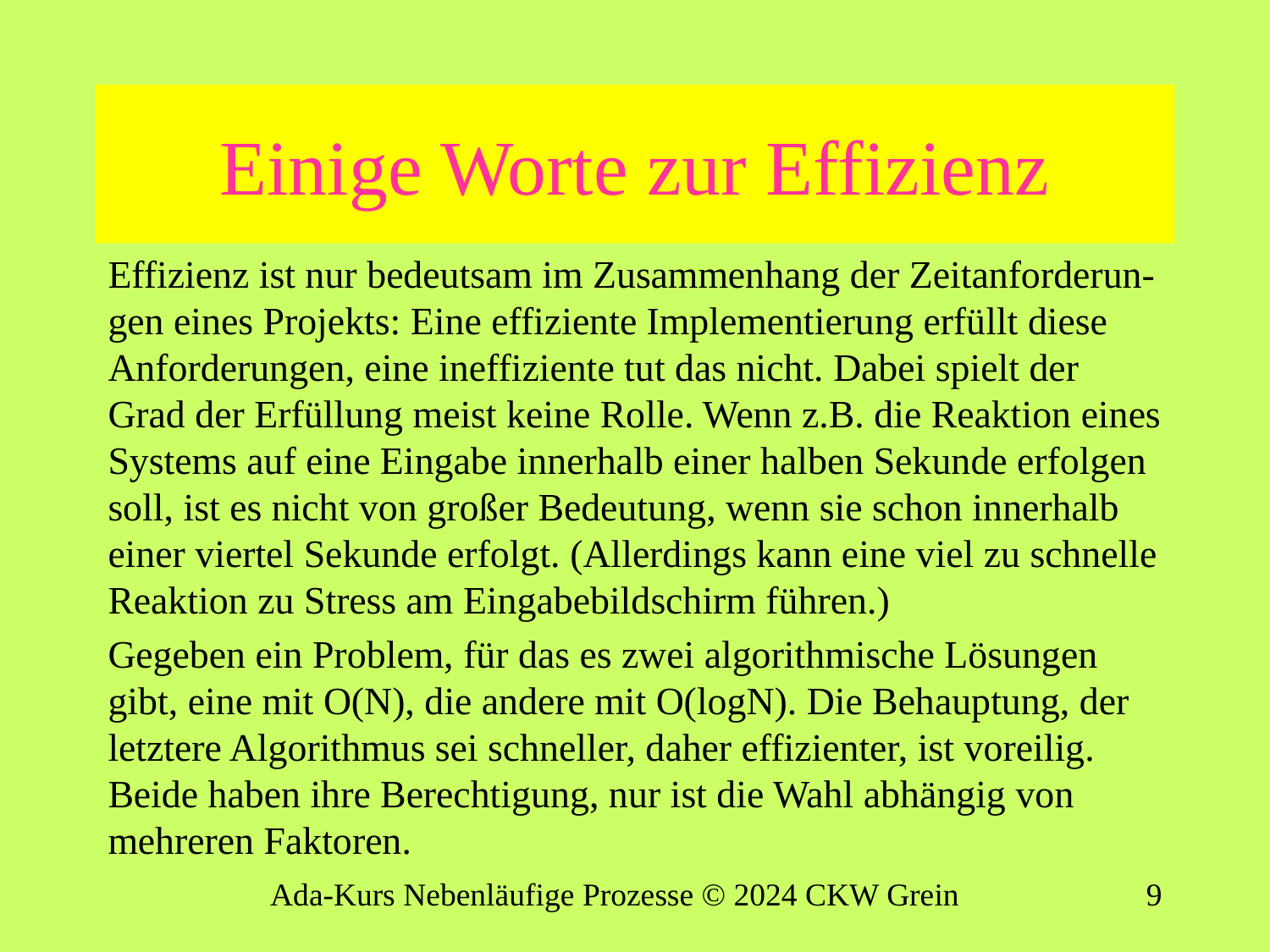

# Einige Worte zur Effizienz
Effizienz ist nur bedeutsam im Zusammenhang der Zeitanforderun-gen eines Projekts: Eine effiziente Implementierung erfüllt diese Anforderungen, eine ineffiziente tut das nicht. Dabei spielt der Grad der Erfüllung meist keine Rolle. Wenn z.B. die Reaktion eines Systems auf eine Eingabe innerhalb einer halben Sekunde erfolgen soll, ist es nicht von großer Bedeutung, wenn sie schon innerhalb einer viertel Sekunde erfolgt. (Allerdings kann eine viel zu schnelle Reaktion zu Stress am Eingabebildschirm führen.)
Gegeben ein Problem, für das es zwei algorithmische Lösungen gibt, eine mit O(N), die andere mit O(logN). Die Behauptung, der letztere Algorithmus sei schneller, daher effizienter, ist voreilig. Beide haben ihre Berechtigung, nur ist die Wahl abhängig von mehreren Faktoren.
Ada-Kurs Nebenläufige Prozesse © 2024 CKW Grein
9